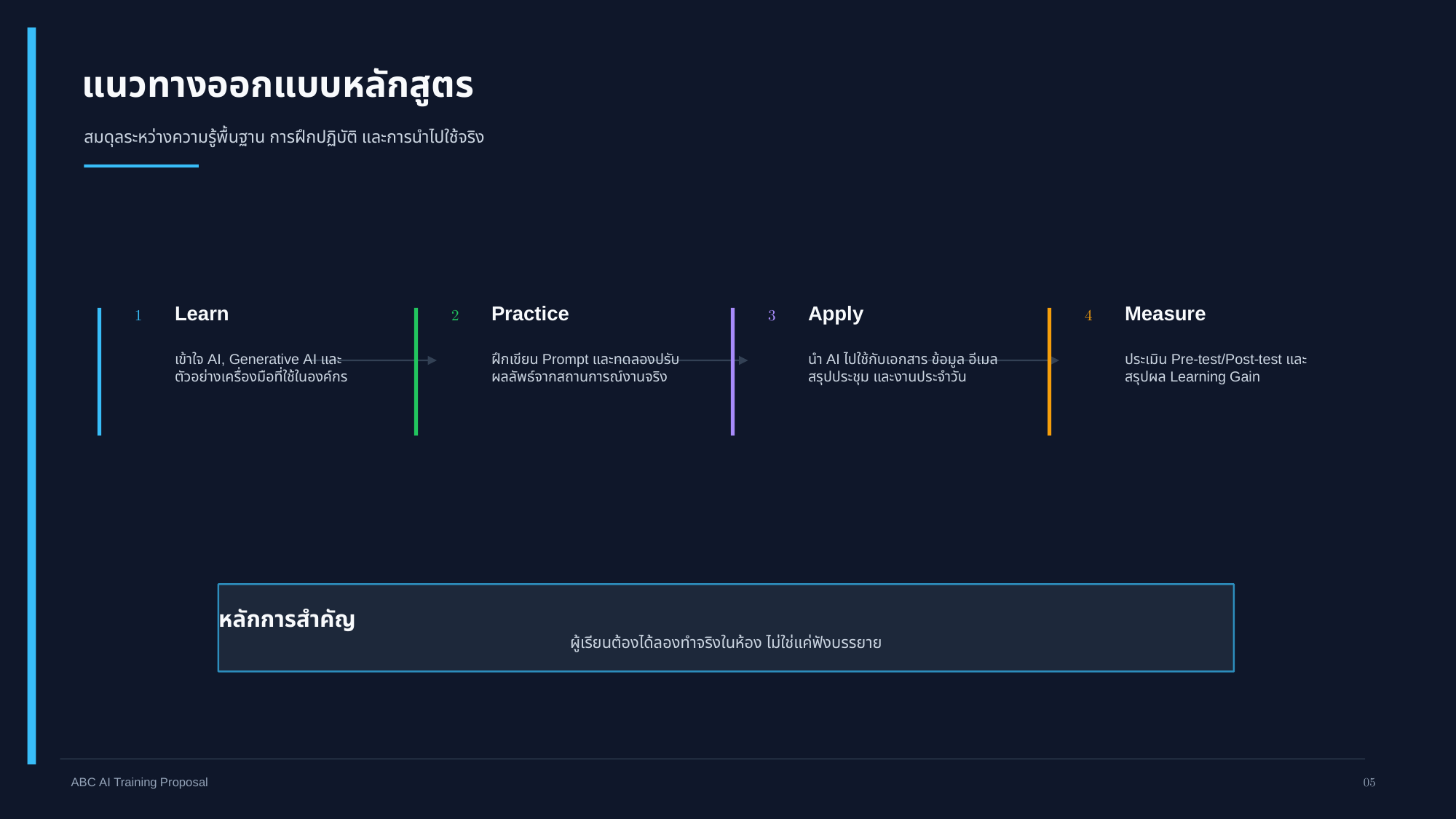

แนวทางออกแบบหลักสูตร
สมดุลระหว่างความรู้พื้นฐาน การฝึกปฏิบัติ และการนำไปใช้จริง

Learn
Practice
Apply
Measure
1
2
3
4

เข้าใจ AI, Generative AI และตัวอย่างเครื่องมือที่ใช้ในองค์กร
ฝึกเขียน Prompt และทดลองปรับผลลัพธ์จากสถานการณ์งานจริง
นำ AI ไปใช้กับเอกสาร ข้อมูล อีเมล สรุปประชุม และงานประจำวัน
ประเมิน Pre-test/Post-test และสรุปผล Learning Gain

หลักการสำคัญ
ผู้เรียนต้องได้ลองทำจริงในห้อง ไม่ใช่แค่ฟังบรรยาย

ABC AI Training Proposal
05